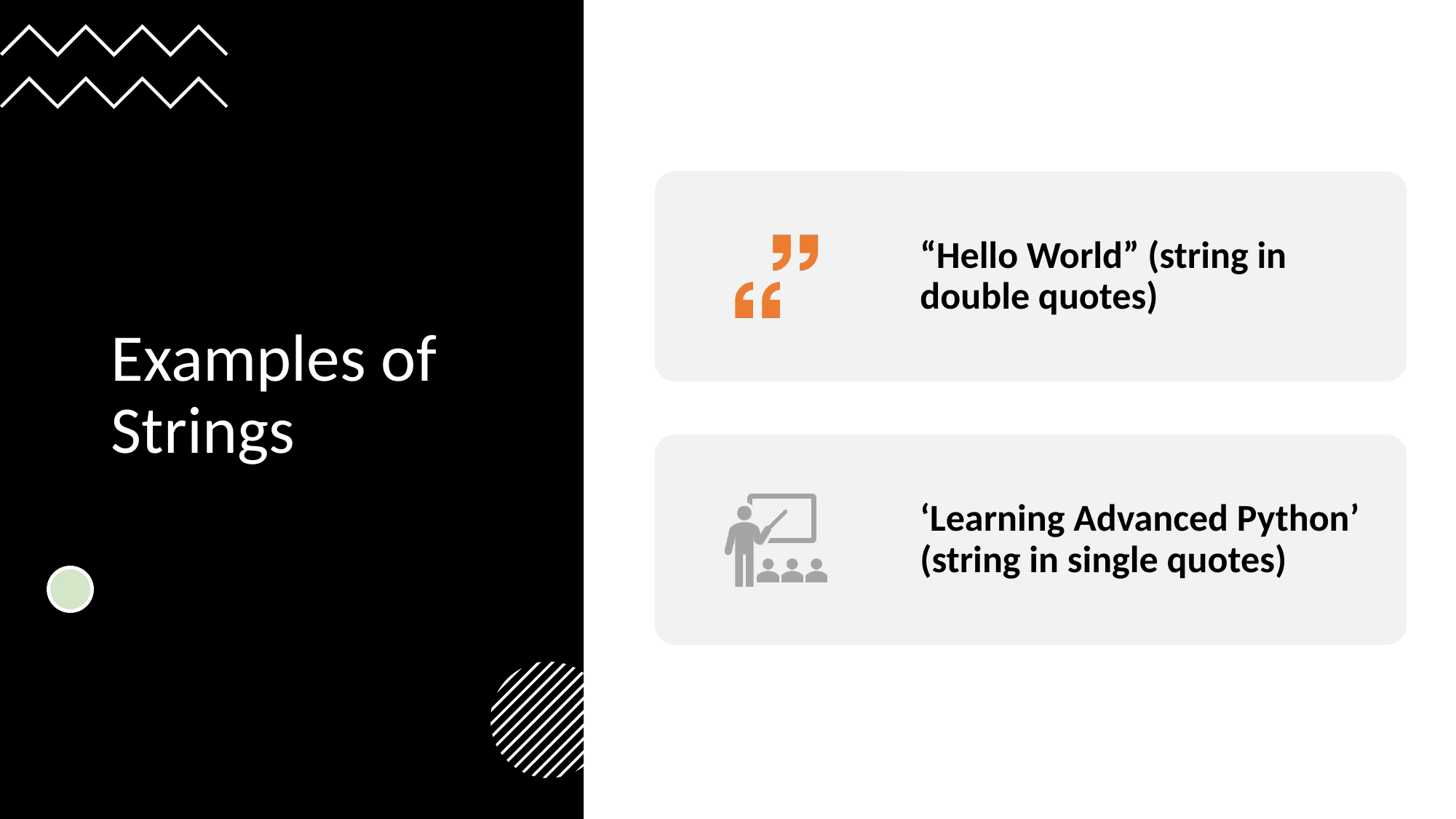

“Hello World” (string in double quotes)
‘Learning Advanced Python’ (string in single quotes)
# Examples of Strings